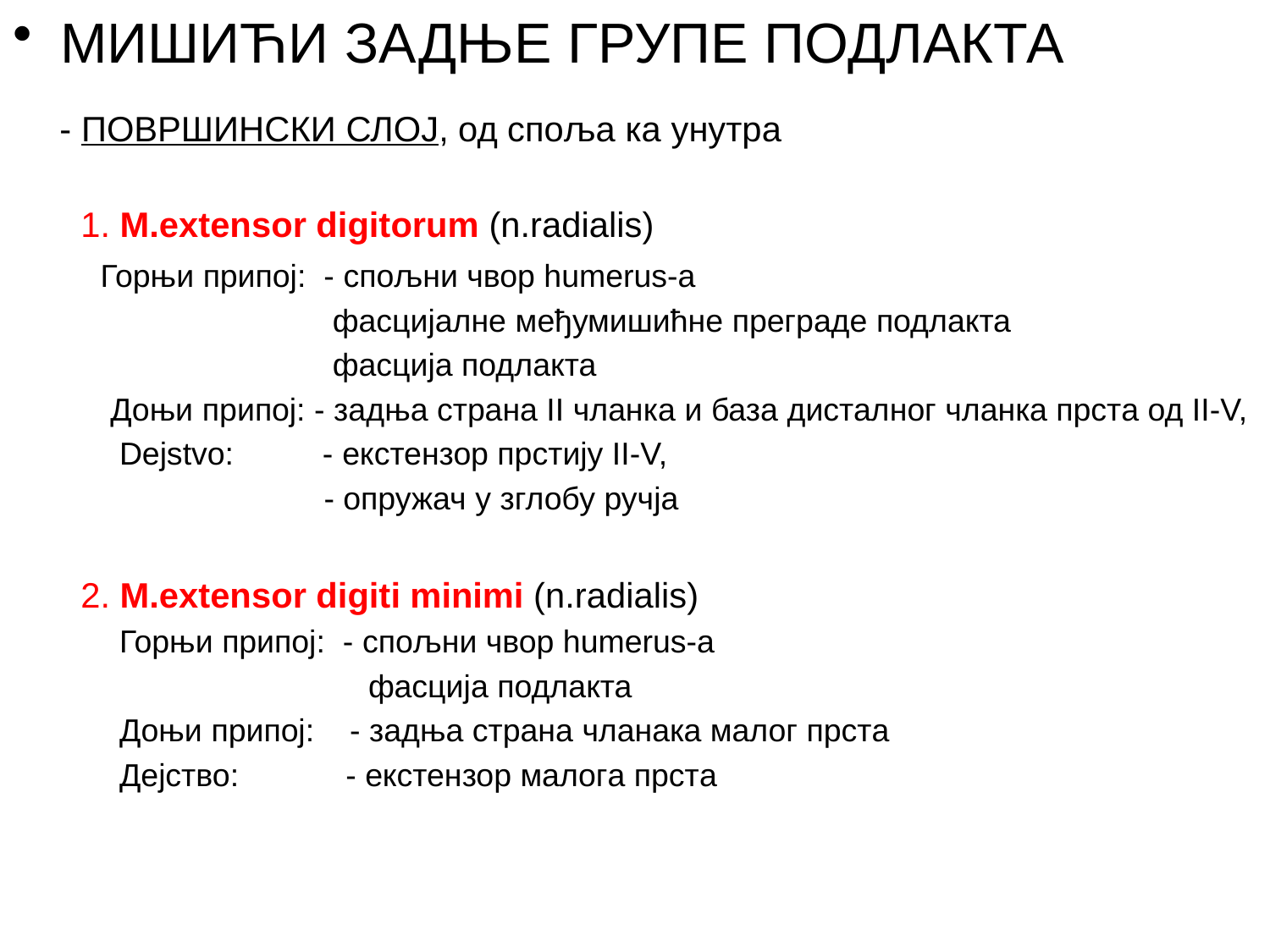

МИШИЋИ ЗАДЊЕ ГРУПЕ ПОДЛАКТА
   - ПОВРШИНСКИ СЛОЈ, од споља ка унутра
       1. M.extensor digitorum (n.radialis)
         Горњи припој:  - спољни чвор humerus-a
                                    фасцијалне међумишићне преграде подлакта
                                    фасција подлакта
           Доњи припој: - зaдњa стрaнa II чланка и база дисталног чланкa прстa од II-V,
            Dejstvo:          - екстензор прстију II-V,
                                   - опружач у зглобу ручја

       2. M.extensor digiti minimi (n.radialis)
            Горњи припој:  - спољни чвор humerus-a
                                        фасција подлакта
            Доњи припој:    - задња страна чланакa мaлог прстa
            Дејство:            - екстензор мaлогa прстa